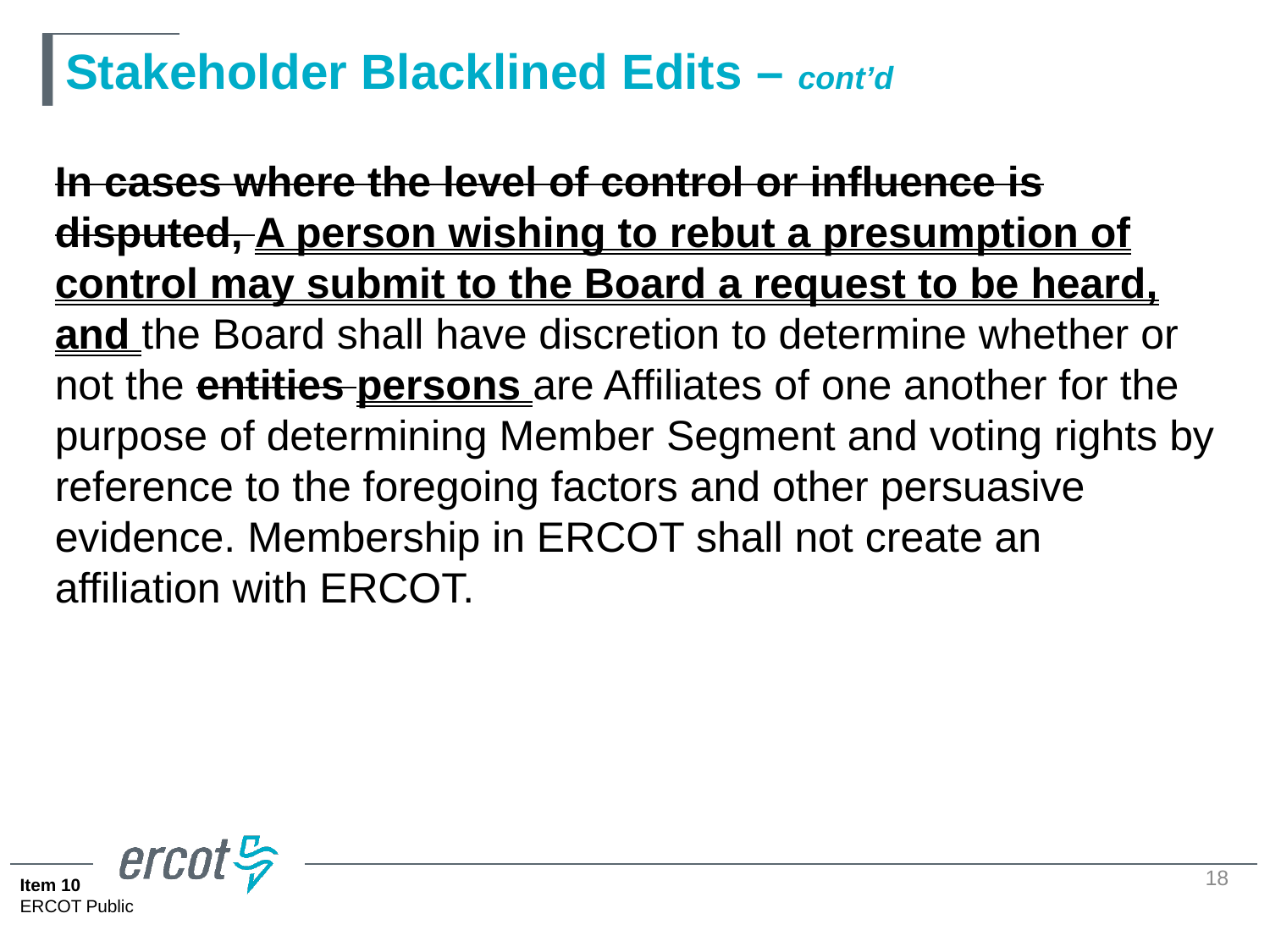

# Stakeholder Blacklined Edits – cont’d
In cases where the level of control or influence is disputed, A person wishing to rebut a presumption of control may submit to the Board a request to be heard, and the Board shall have discretion to determine whether or not the entities persons are Affiliates of one another for the purpose of determining Member Segment and voting rights by reference to the foregoing factors and other persuasive evidence. Membership in ERCOT shall not create an affiliation with ERCOT.

18